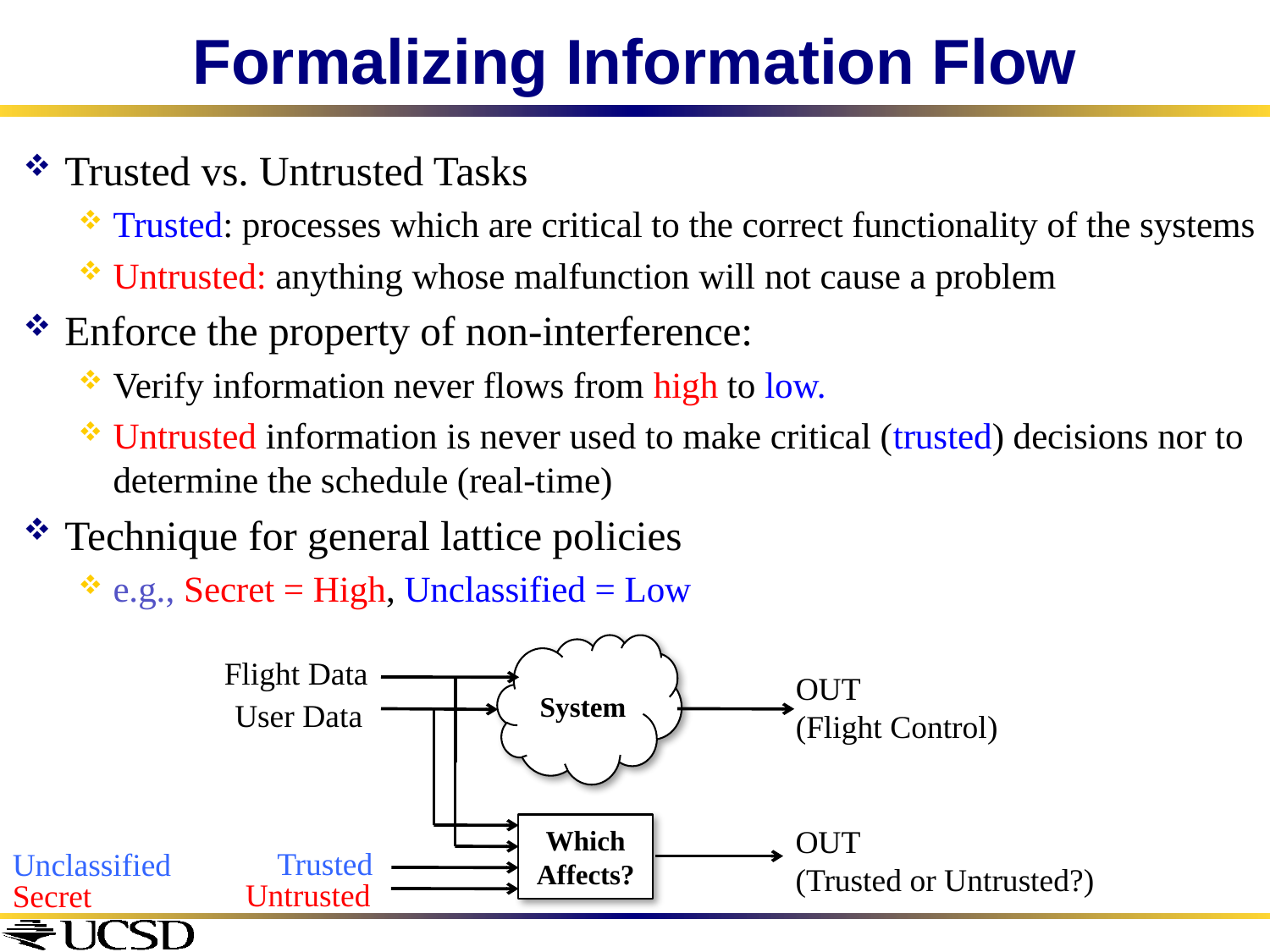

# Formalizing Information Flow
Trusted vs. Untrusted Tasks
Trusted: processes which are critical to the correct functionality of the systems
Untrusted: anything whose malfunction will not cause a problem
Enforce the property of non-interference:
Verify information never flows from high to low.
Untrusted information is never used to make critical (trusted) decisions nor to determine the schedule (real-time)
Technique for general lattice policies
e.g., Secret = High, Unclassified = Low

System
Flight Data
OUT
(Flight Control)
User Data
Which Affects?
OUT
(Trusted or Untrusted?)
Trusted
Untrusted
Unclassified
Secret